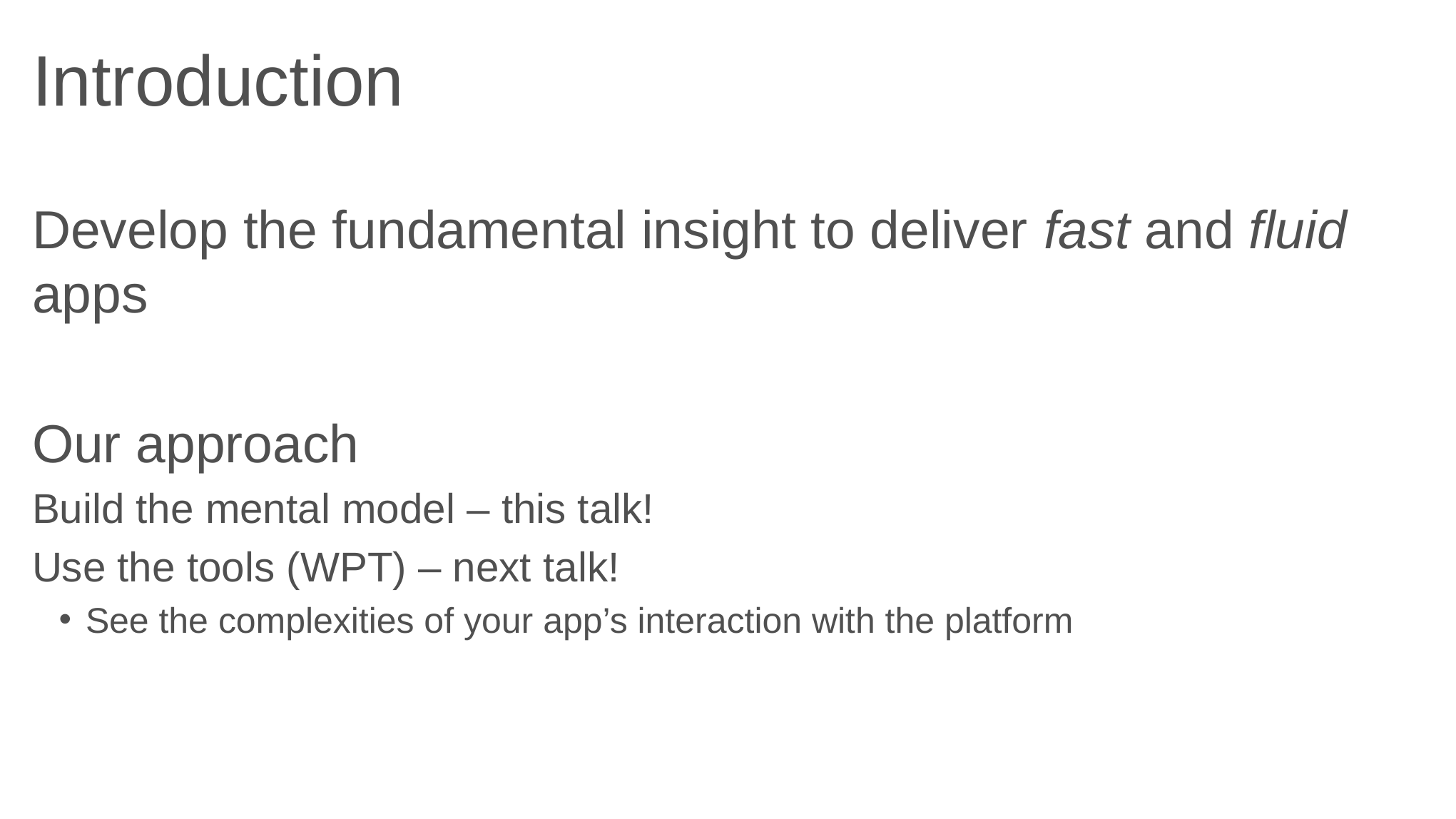

# Introduction
Develop the fundamental insight to deliver fast and fluid apps

Our approach
Build the mental model – this talk!
Use the tools (WPT) – next talk!
See the complexities of your app’s interaction with the platform